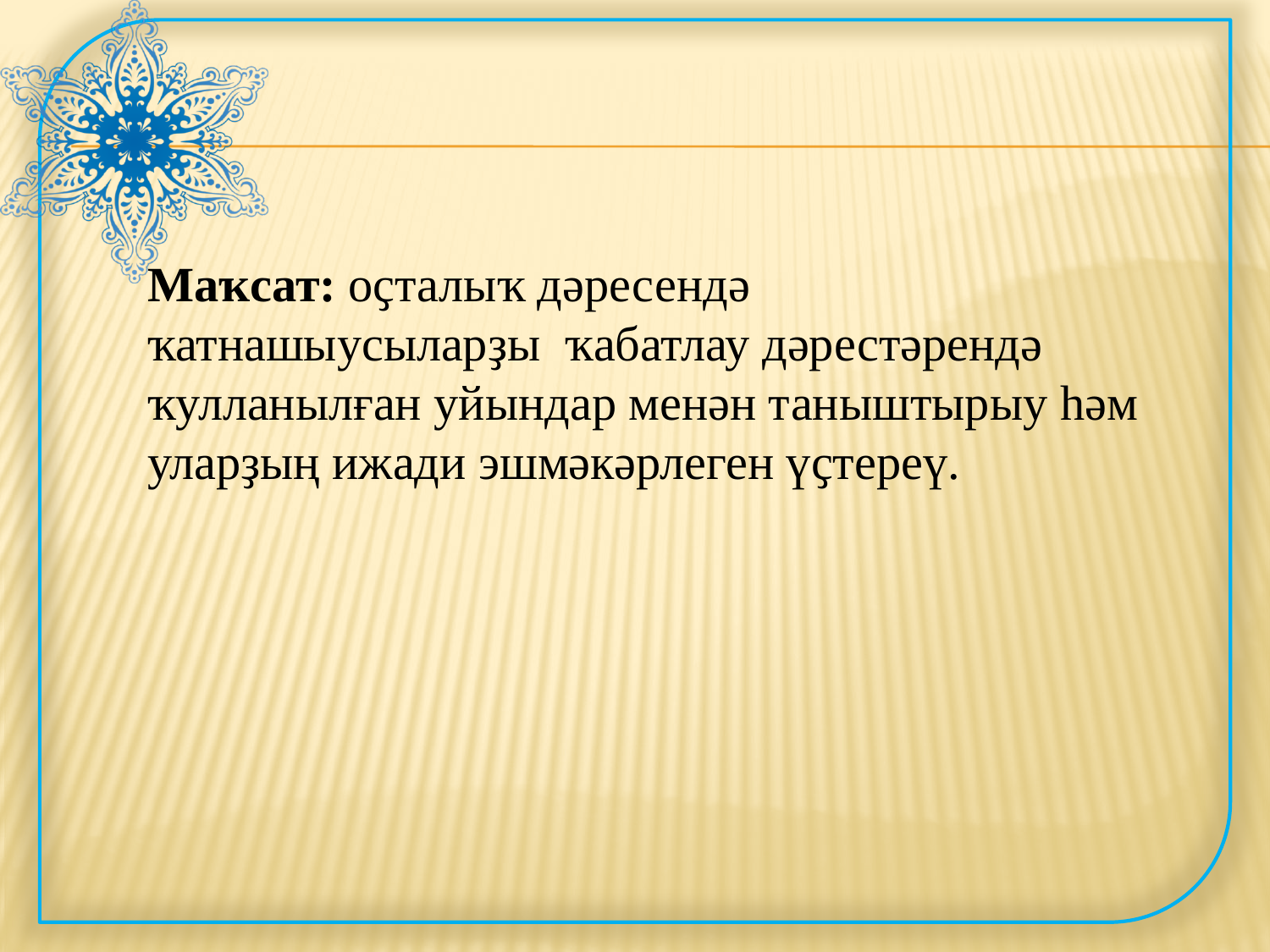

Маҡсат: оҫталыҡ дәресендә ҡатнашыусыларҙы  ҡабатлау дәрестәрендә ҡулланылған уйындар менән таныштырыу һәм уларҙың ижади эшмәкәрлеген үҫтереү.